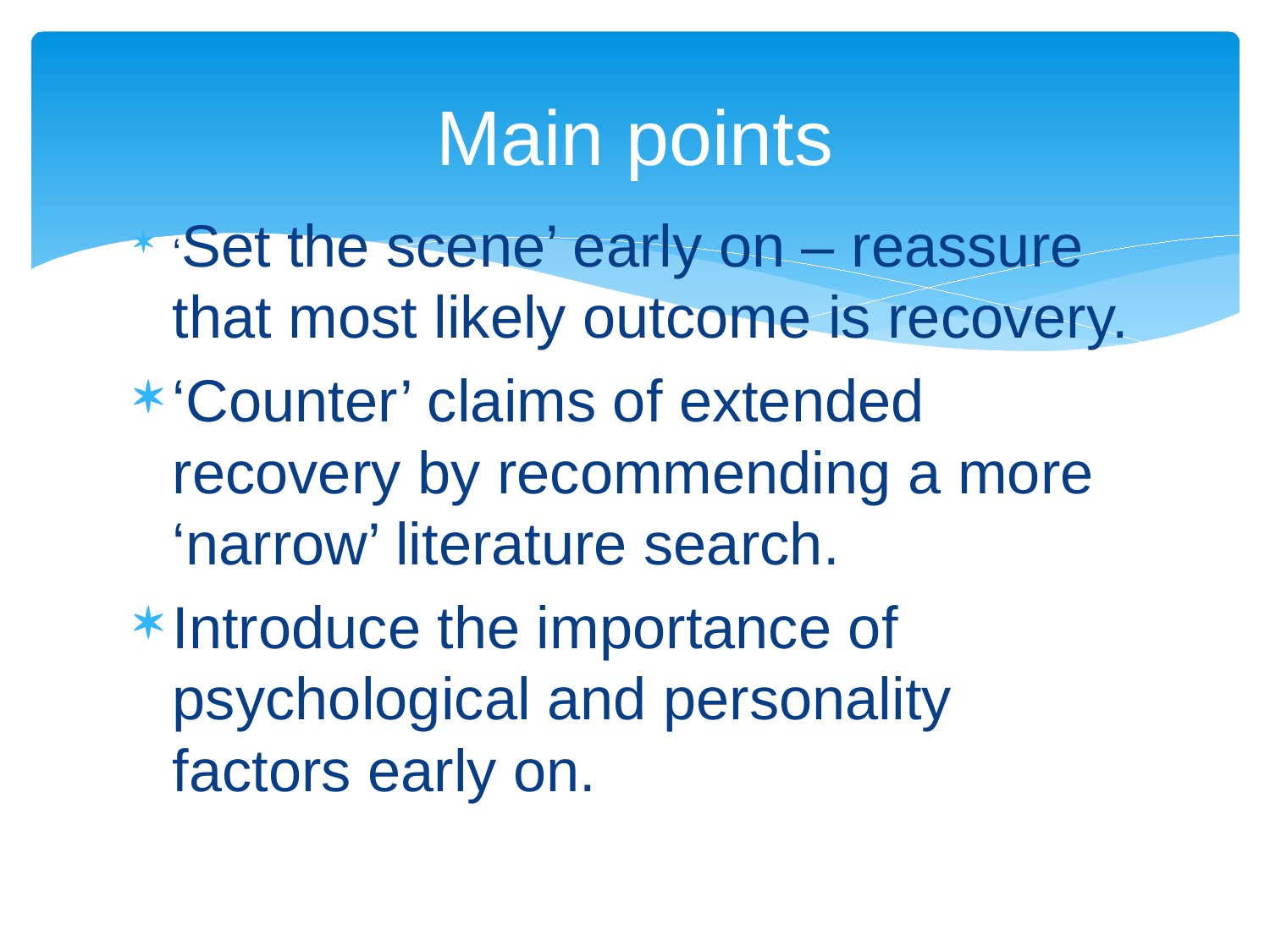

# Main points
‘Set the scene’ early on – reassure that most likely outcome is recovery.
‘Counter’ claims of extended recovery by recommending a more ‘narrow’ literature search.
Introduce the importance of psychological and personality factors early on.